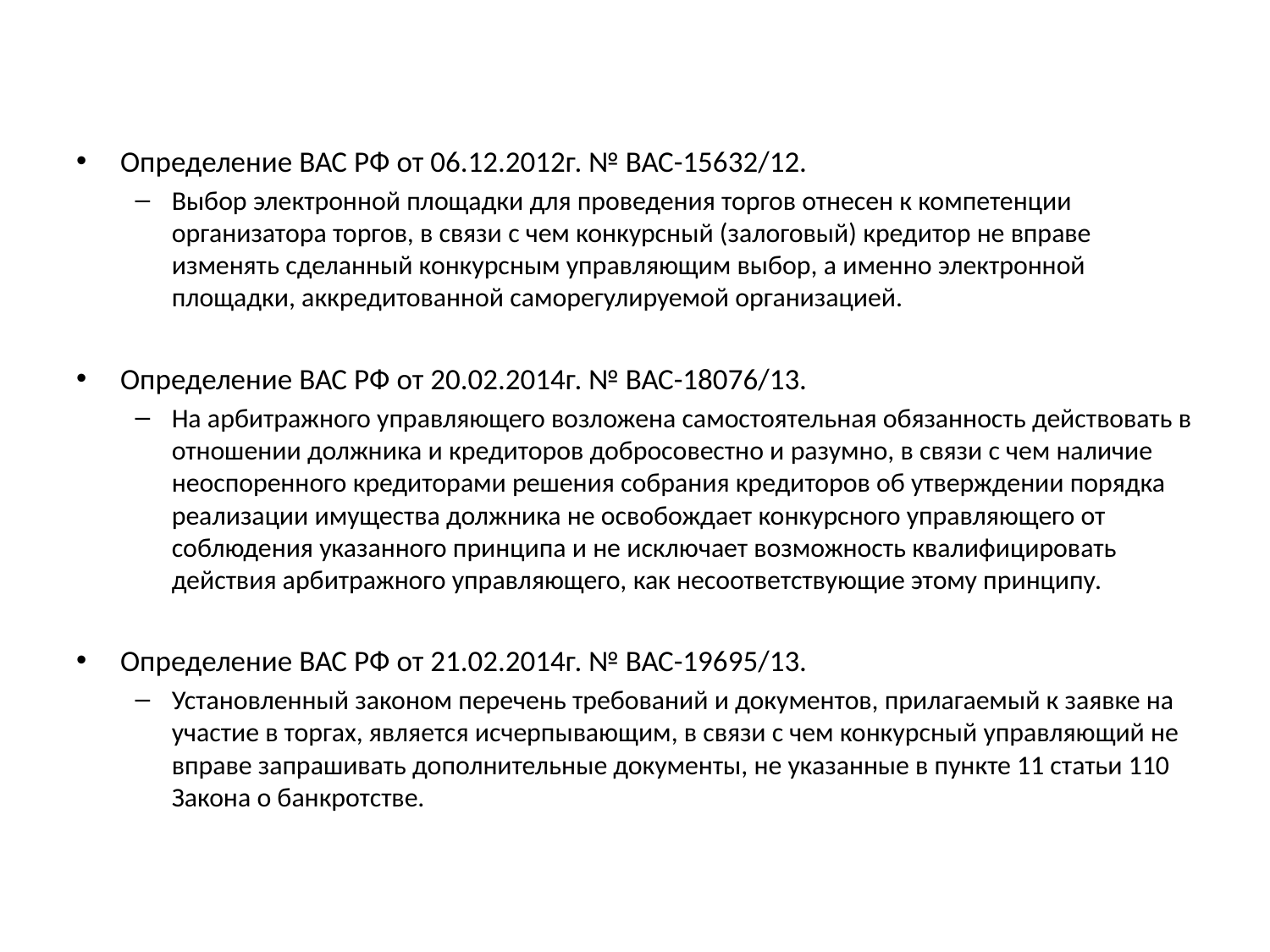

#
Определение ВАС РФ от 06.12.2012г. № ВАС-15632/12.
Выбор электронной площадки для проведения торгов отнесен к компетенции организатора торгов, в связи с чем конкурсный (залоговый) кредитор не вправе изменять сделанный конкурсным управляющим выбор, а именно электронной площадки, аккредитованной саморегулируемой организацией.

Определение ВАС РФ от 20.02.2014г. № ВАС-18076/13.
На арбитражного управляющего возложена самостоятельная обязанность действовать в отношении должника и кредиторов добросовестно и разумно, в связи с чем наличие неоспоренного кредиторами решения собрания кредиторов об утверждении порядка реализации имущества должника не освобождает конкурсного управляющего от соблюдения указанного принципа и не исключает возможность квалифицировать действия арбитражного управляющего, как несоответствующие этому принципу.

Определение ВАС РФ от 21.02.2014г. № ВАС-19695/13.
Установленный законом перечень требований и документов, прилагаемый к заявке на участие в торгах, является исчерпывающим, в связи с чем конкурсный управляющий не вправе запрашивать дополнительные документы, не указанные в пункте 11 статьи 110 Закона о банкротстве.